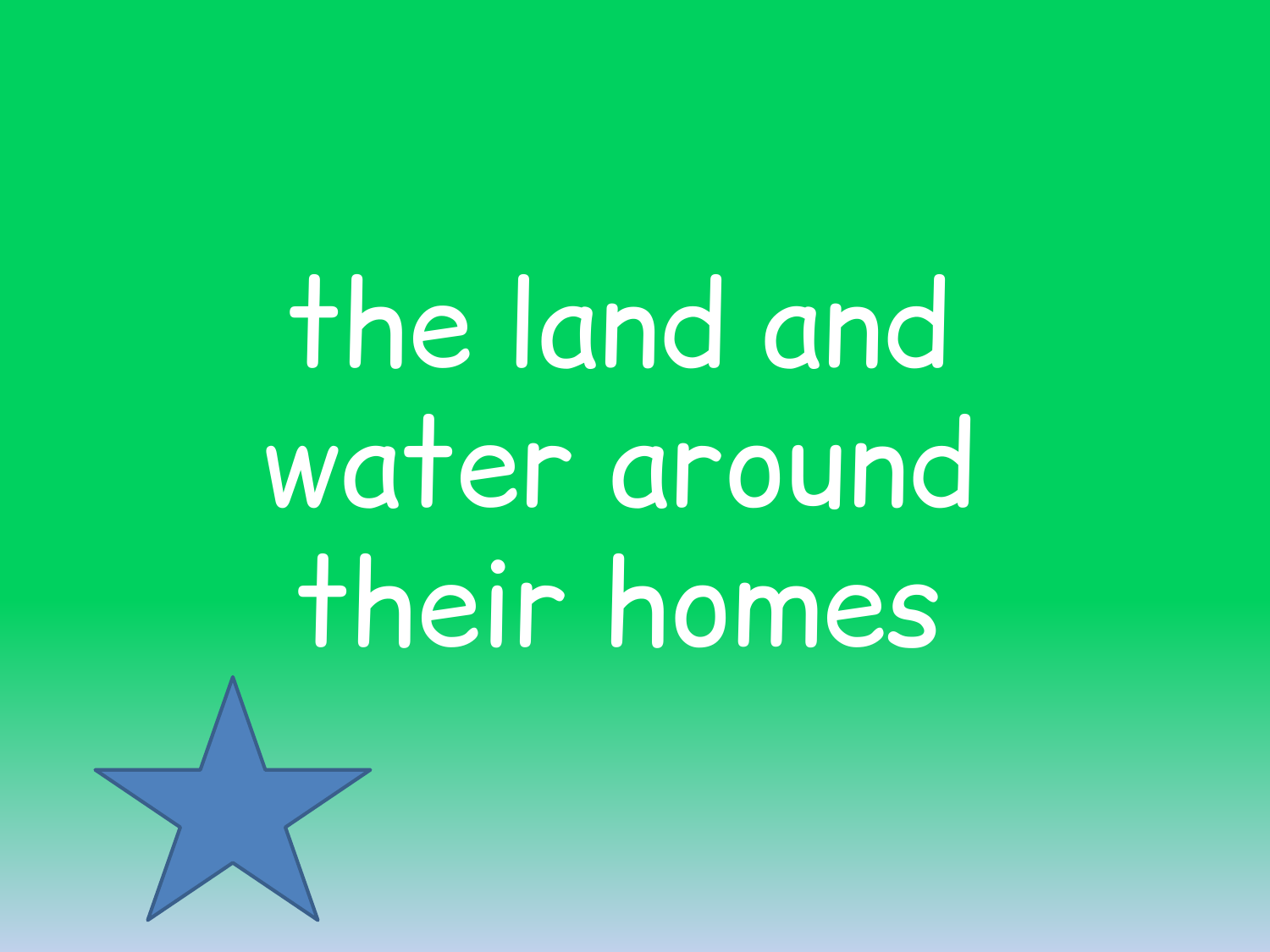

the land and water around their homes